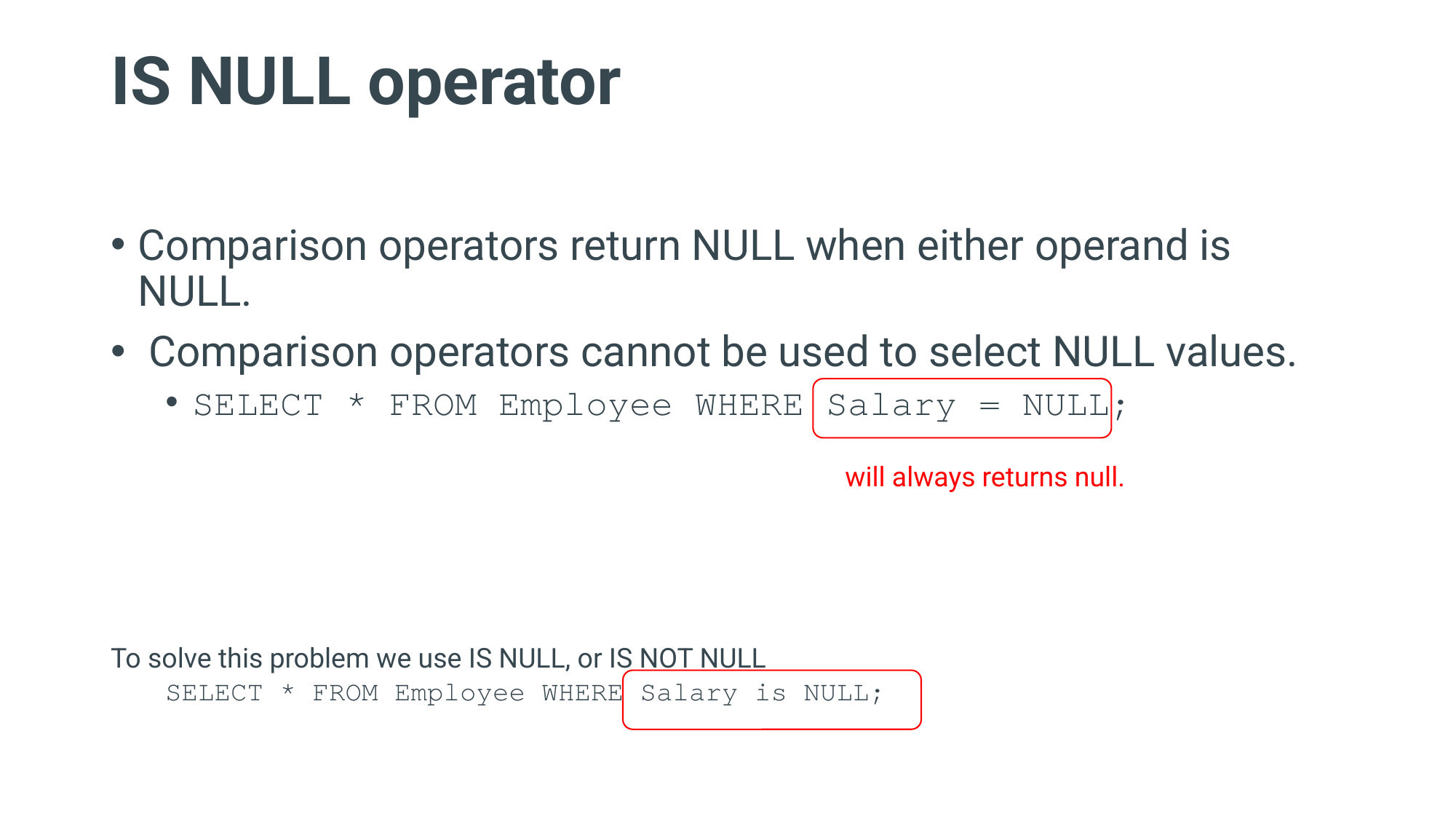

# IS NULL operator
Comparison operators return NULL when either operand is NULL.
 Comparison operators cannot be used to select NULL values.
SELECT * FROM Employee WHERE Salary = NULL;

will always returns null.
To solve this problem we use IS NULL, or IS NOT NULL
SELECT * FROM Employee WHERE Salary is NULL;